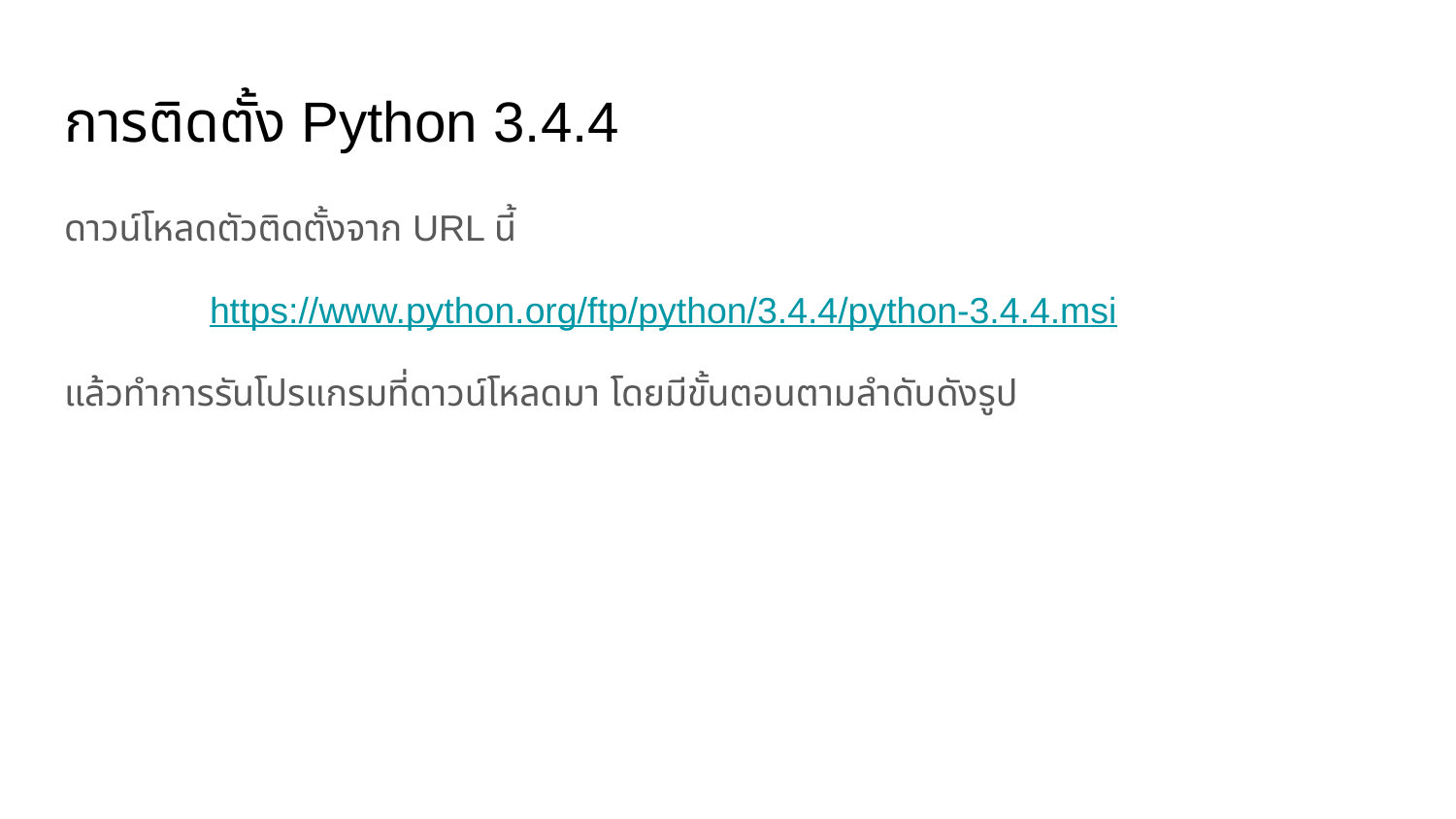

# การติดตั้ง Python 3.4.4
ดาวน์โหลดตัวติดตั้งจาก URL นี้
	https://www.python.org/ftp/python/3.4.4/python-3.4.4.msi
แล้วทำการรันโปรแกรมที่ดาวน์โหลดมา โดยมีขั้นตอนตามลำดับดังรูป